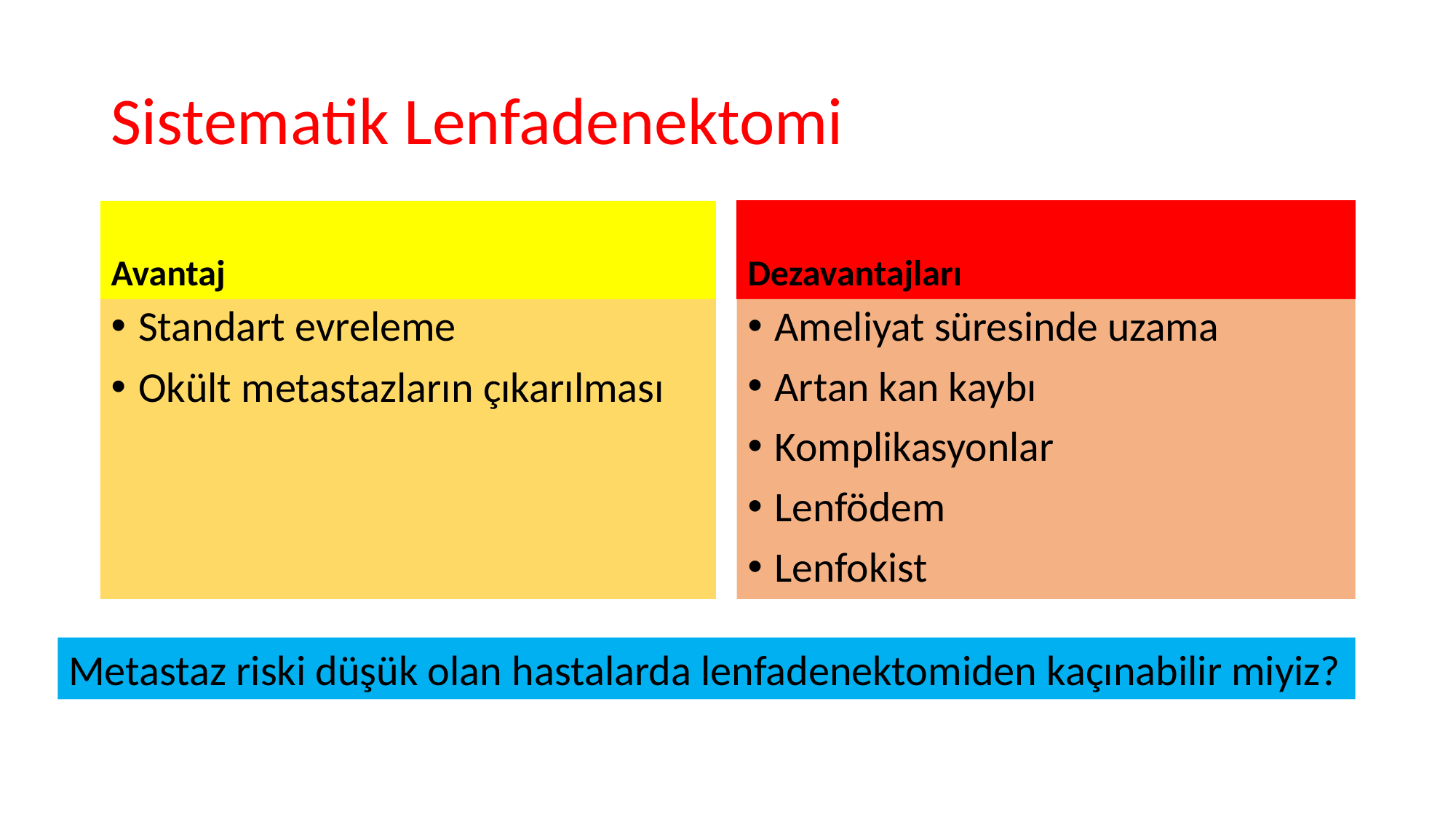

# Sistematik Lenfadenektomi
Avantaj
Dezavantajları
Standart evreleme
Okült metastazların çıkarılması

Ameliyat süresinde uzama
Artan kan kaybı
Komplikasyonlar
Lenfödem
Lenfokist
Metastaz riski düşük olan hastalarda lenfadenektomiden kaçınabilir miyiz?